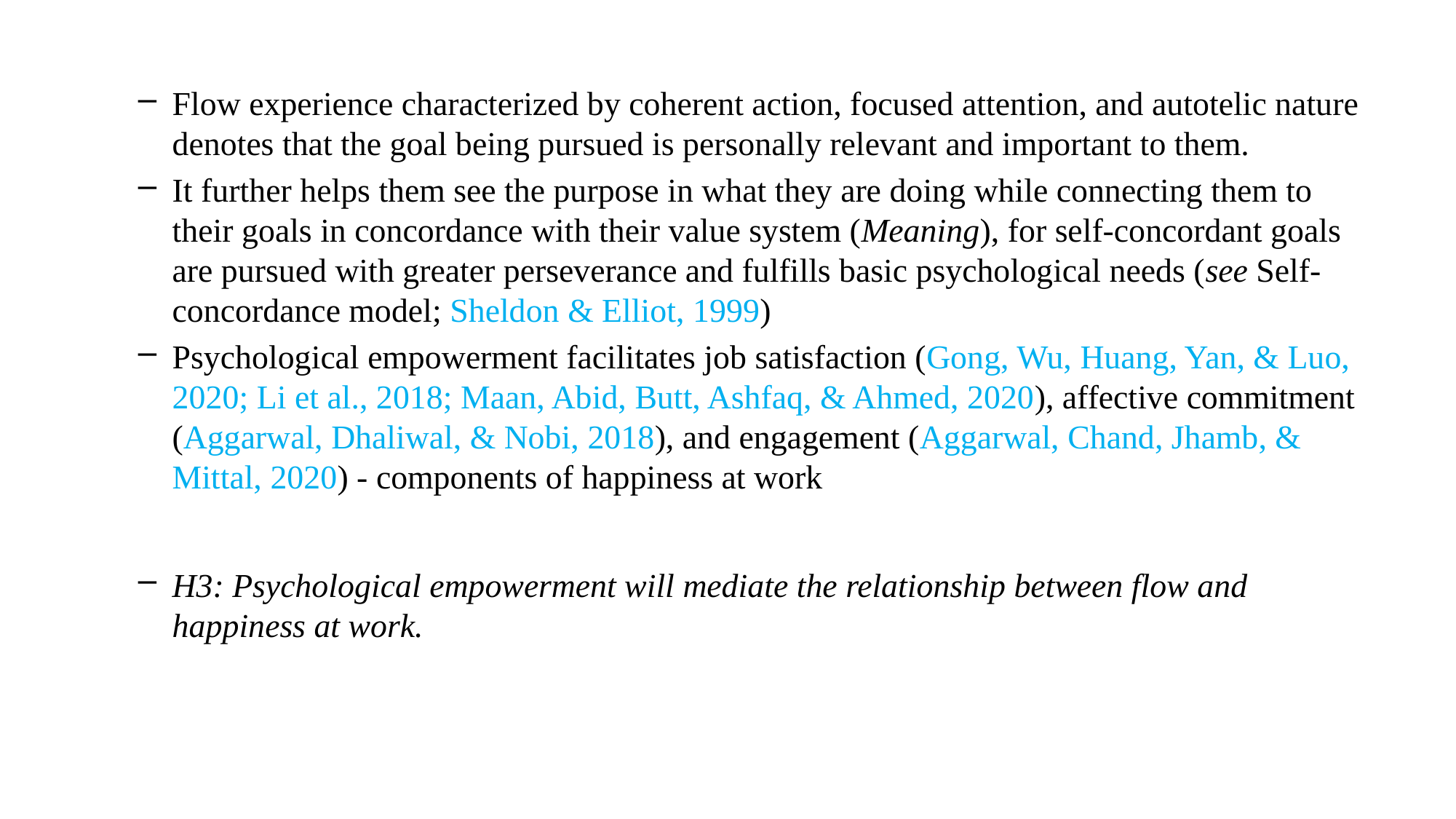

Flow experience characterized by coherent action, focused attention, and autotelic nature denotes that the goal being pursued is personally relevant and important to them.
It further helps them see the purpose in what they are doing while connecting them to their goals in concordance with their value system (Meaning), for self-concordant goals are pursued with greater perseverance and fulfills basic psychological needs (see Self-concordance model; Sheldon & Elliot, 1999)
Psychological empowerment facilitates job satisfaction (Gong, Wu, Huang, Yan, & Luo, 2020; Li et al., 2018; Maan, Abid, Butt, Ashfaq, & Ahmed, 2020), affective commitment (Aggarwal, Dhaliwal, & Nobi, 2018), and engagement (Aggarwal, Chand, Jhamb, & Mittal, 2020) - components of happiness at work

H3: Psychological empowerment will mediate the relationship between flow and happiness at work.

9